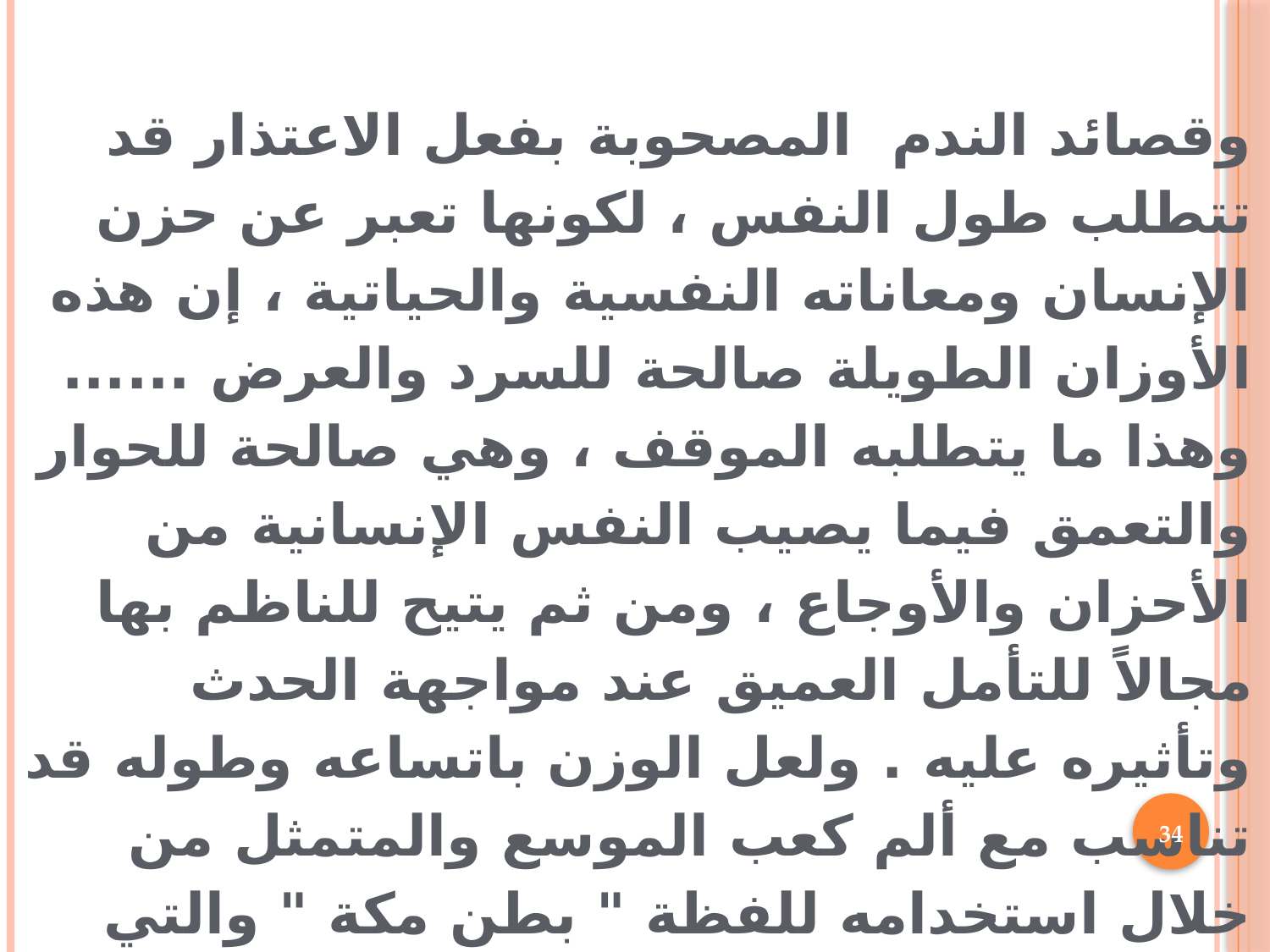

وقصائد الندم  المصحوبة بفعل الاعتذار قد تتطلب طول النفس ، لكونها تعبر عن حزن الإنسان ومعاناته النفسية والحياتية ، إن هذه الأوزان الطويلة صالحة للسرد والعرض ...... وهذا ما يتطلبه الموقف ، وهي صالحة للحوار والتعمق فيما يصيب النفس الإنسانية من الأحزان والأوجاع ، ومن ثم يتيح للناظم بها مجالاً للتأمل العميق عند مواجهة الحدث وتأثيره عليه . ولعل الوزن باتساعه وطوله قد تناسب مع ألم كعب الموسع والمتمثل من خلال استخدامه للفظة " بطن مكة " والتي وجد في بحر البسيط ما يتلاءم مع دلالة هذه الكلمة من التوسع والانطلاق.
34